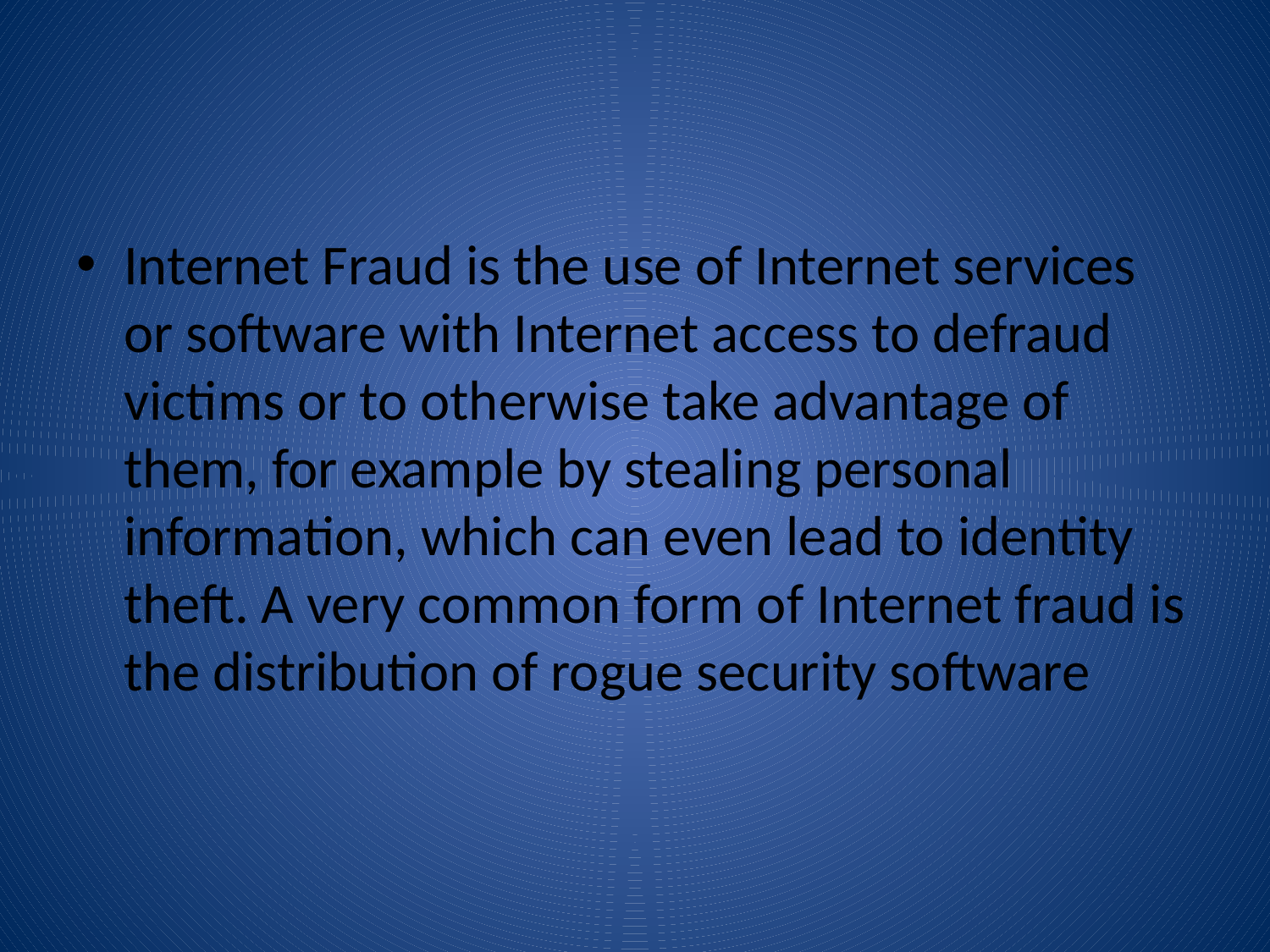

Internet Fraud is the use of Internet services or software with Internet access to defraud victims or to otherwise take advantage of them, for example by stealing personal information, which can even lead to identity theft. A very common form of Internet fraud is the distribution of rogue security software